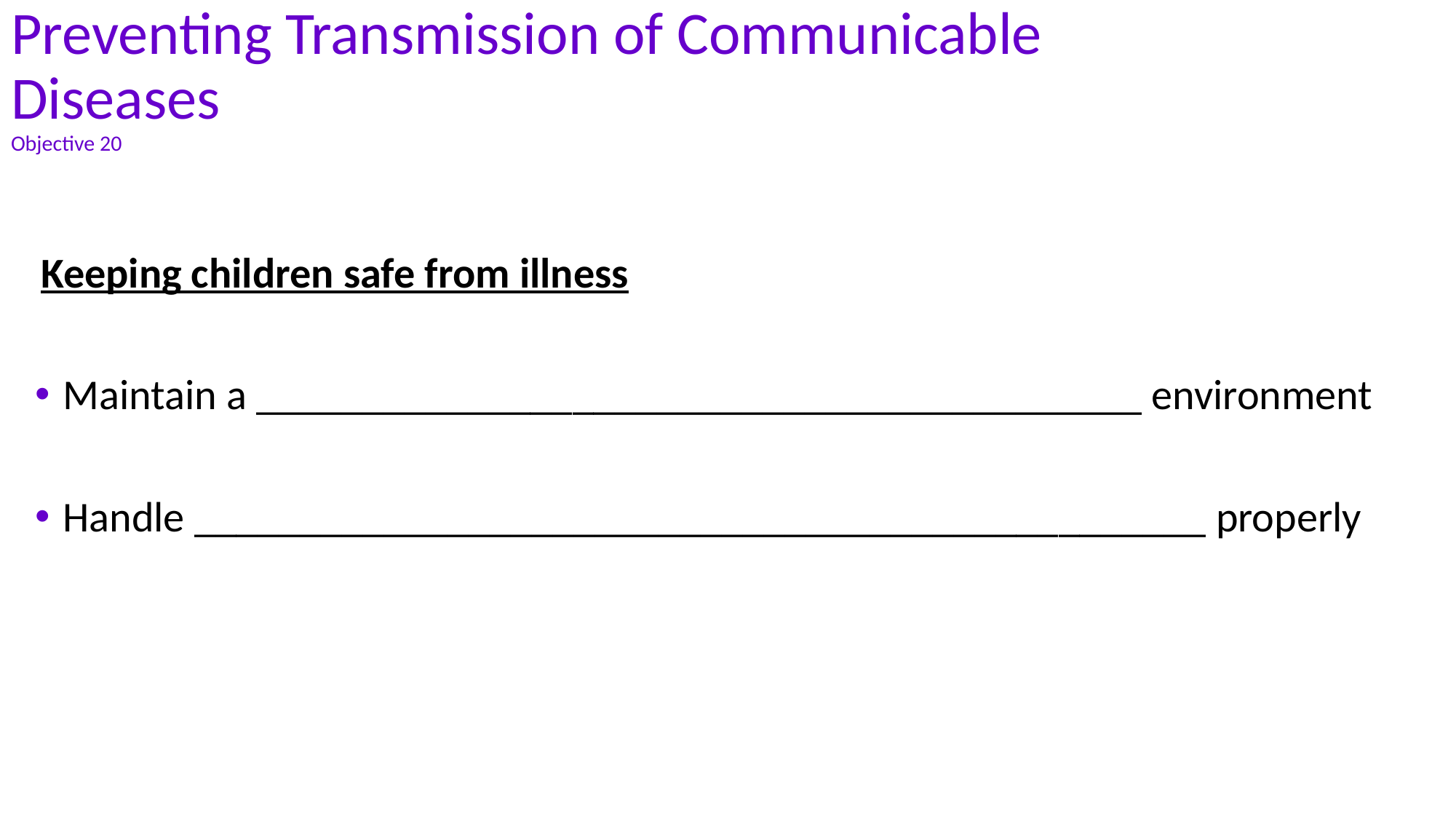

# Preventing Transmission of Communicable Diseases Objective 20
Keeping children safe from illness

Maintain a __________________________________________ environment

Handle ________________________________________________ properly